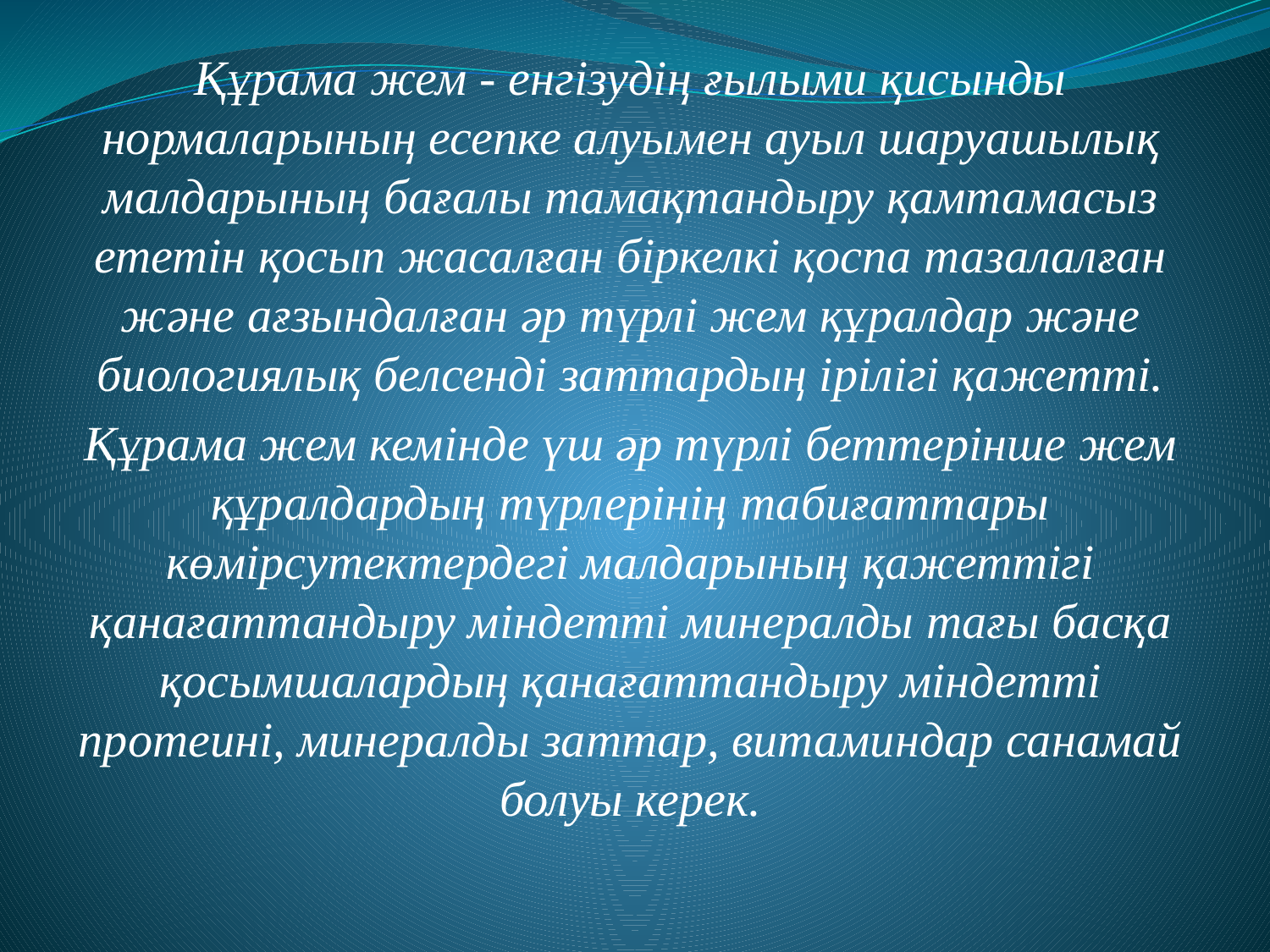

Құрама жем - енгiзудiң ғылыми қисынды нормаларының есепке алуымен ауыл шаруашылық малдарының бағалы тамақтандыру қамтамасыз ететiн қосып жасалған бiркелкi қоспа тазалалған және ағзындалған әр түрлi жем құралдар және биологиялық белсендi заттардың iрiлiгi қажеттi.
Құрама жем кемiнде үш әр түрлi беттерiнше жем құралдардың түрлерiнiң табиғаттары көмiрсутектердегi малдарының қажеттiгi қанағаттандыру мiндеттi минералды тағы басқа қосымшалардың қанағаттандыру мiндеттi протеинi, минералды заттар, витаминдар санамай болуы керек.